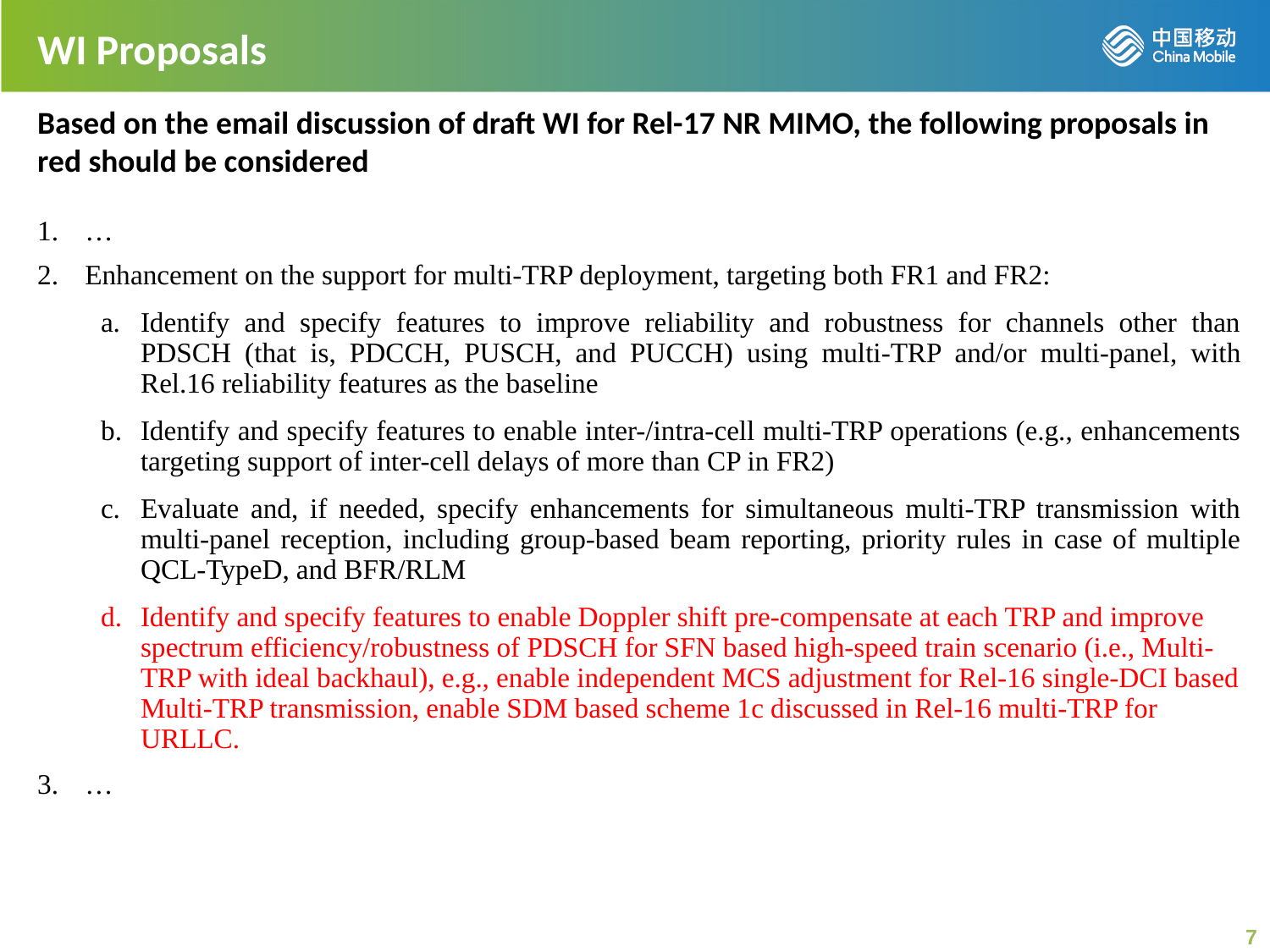

# WI Proposals
Based on the email discussion of draft WI for Rel-17 NR MIMO, the following proposals in red should be considered

…
Enhancement on the support for multi-TRP deployment, targeting both FR1 and FR2:
Identify and specify features to improve reliability and robustness for channels other than PDSCH (that is, PDCCH, PUSCH, and PUCCH) using multi-TRP and/or multi-panel, with Rel.16 reliability features as the baseline
Identify and specify features to enable inter-/intra-cell multi-TRP operations (e.g., enhancements targeting support of inter-cell delays of more than CP in FR2)
Evaluate and, if needed, specify enhancements for simultaneous multi-TRP transmission with multi-panel reception, including group-based beam reporting, priority rules in case of multiple QCL-TypeD, and BFR/RLM
Identify and specify features to enable Doppler shift pre-compensate at each TRP and improve spectrum efficiency/robustness of PDSCH for SFN based high-speed train scenario (i.e., Multi-TRP with ideal backhaul), e.g., enable independent MCS adjustment for Rel-16 single-DCI based Multi-TRP transmission, enable SDM based scheme 1c discussed in Rel-16 multi-TRP for URLLC.
…